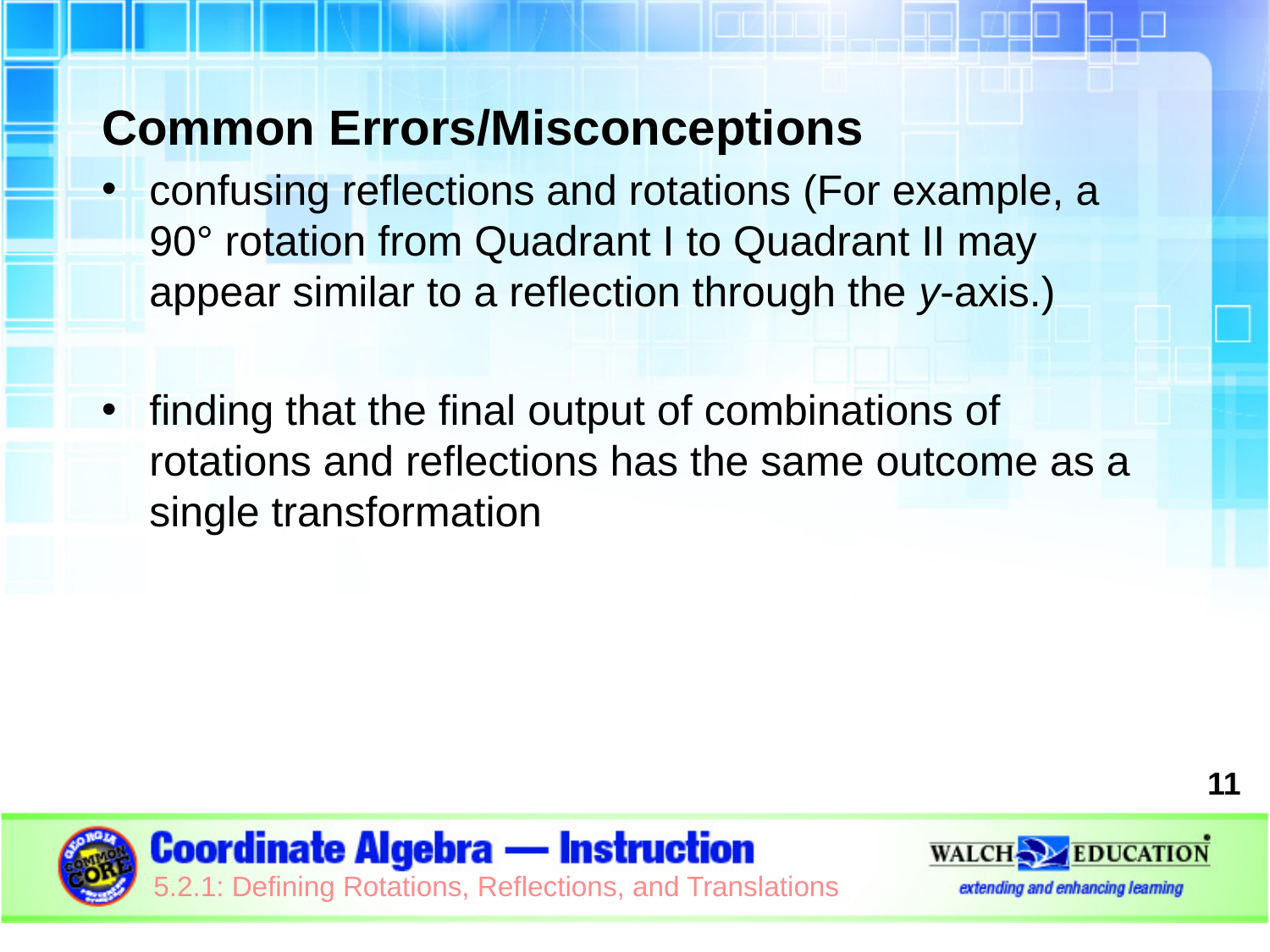

Common Errors/Misconceptions
confusing reflections and rotations (For example, a 90° rotation from Quadrant I to Quadrant II may appear similar to a reflection through the y-axis.)

finding that the final output of combinations of rotations and reflections has the same outcome as a single transformation
11
5.2.1: Defining Rotations, Reflections, and Translations